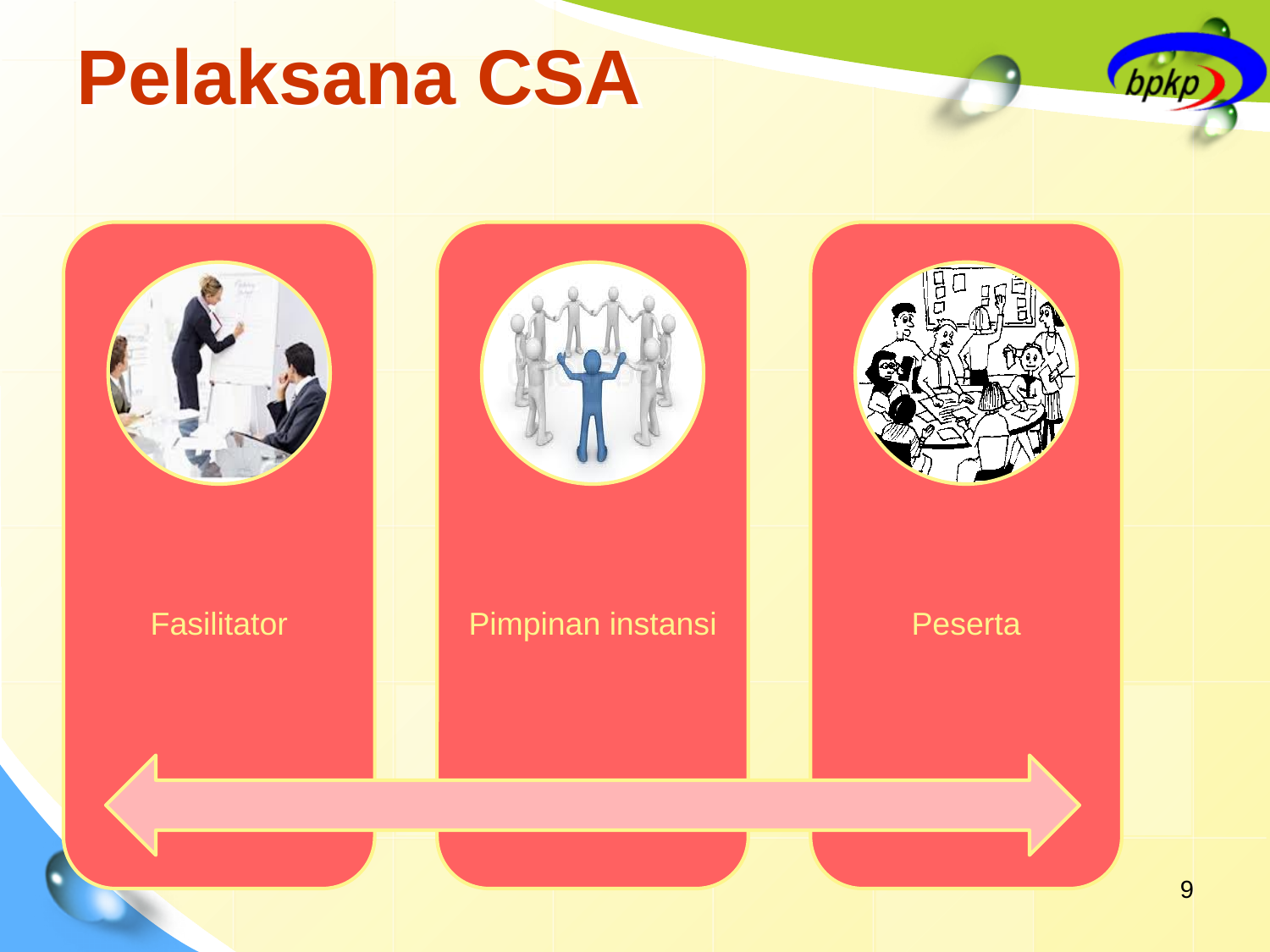

# Pelaksana CSA
Fasilitator
Pimpinan instansi
Peserta
9